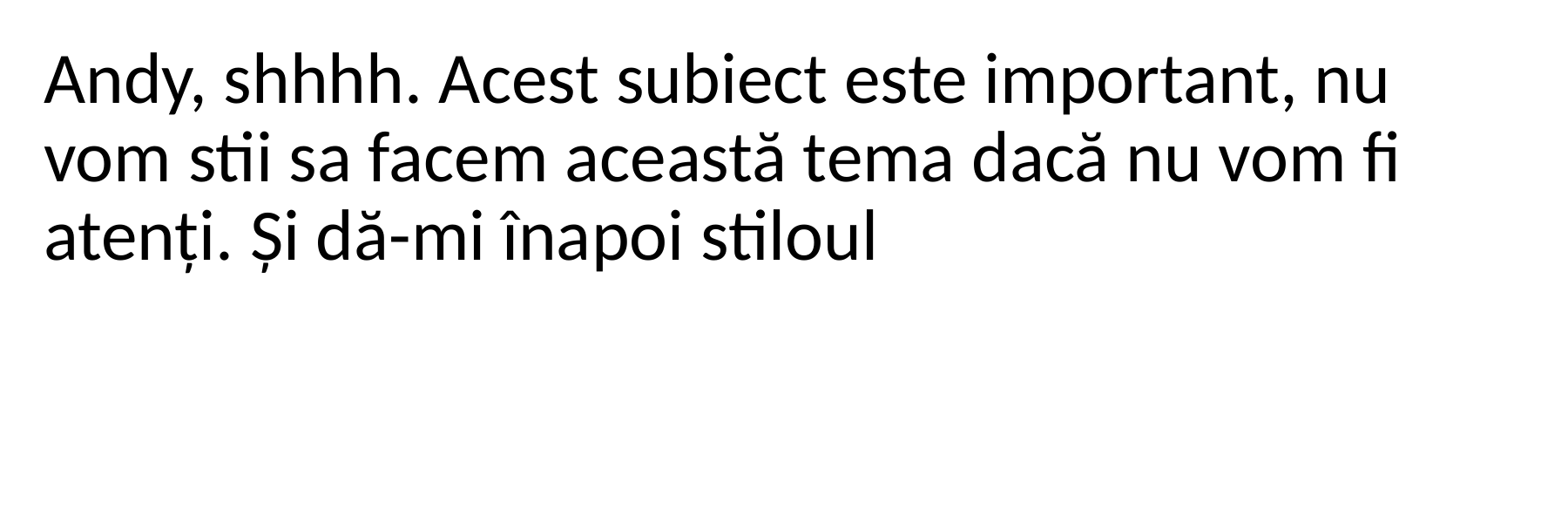

Andy, shhhh. Acest subiect este important, nu vom stii sa facem această tema dacă nu vom fi atenți. Și dă-mi înapoi stiloul